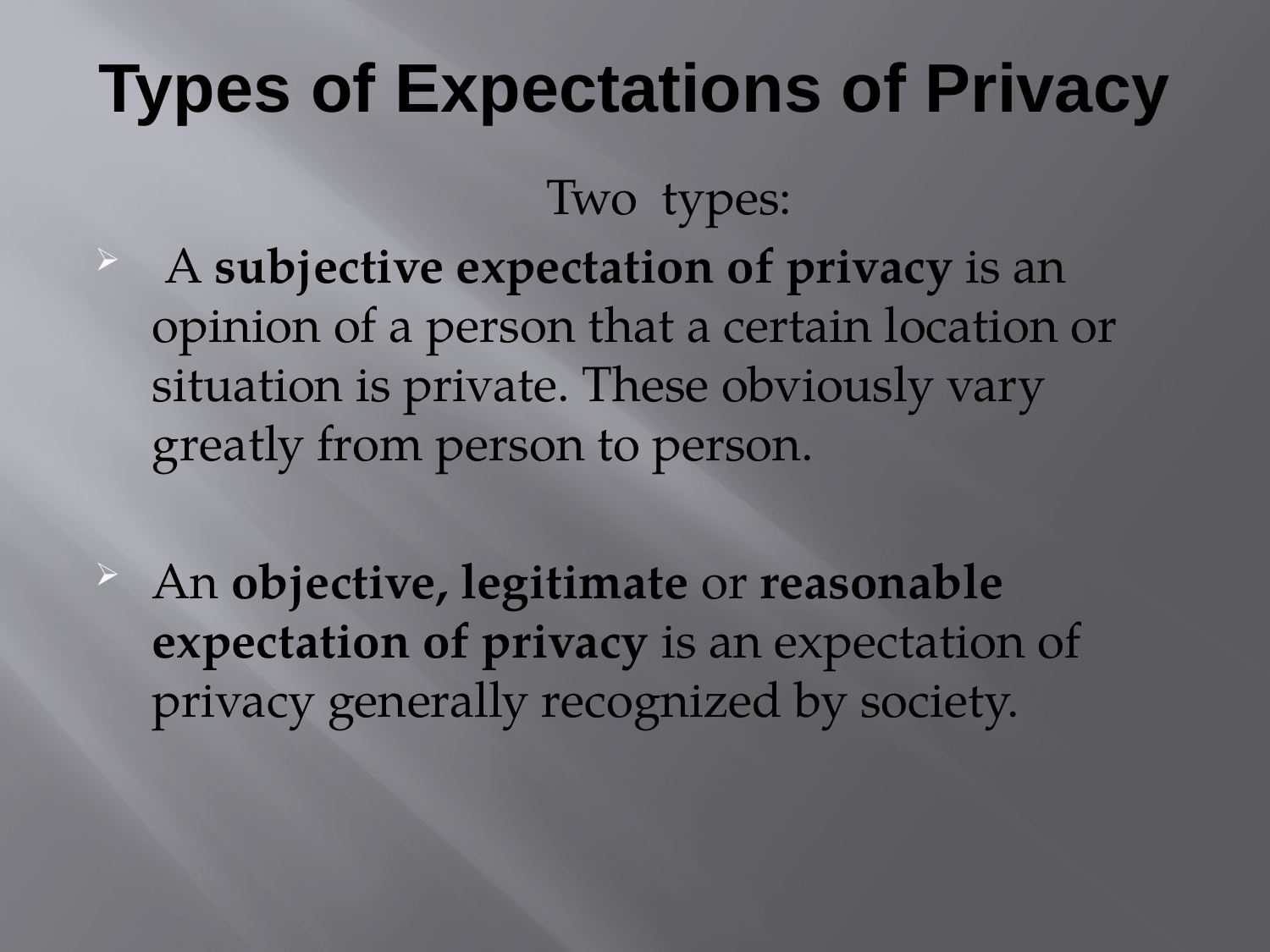

# Types of Expectations of Privacy
     Two  types:
 A subjective expectation of privacy is an opinion of a person that a certain location or situation is private. These obviously vary greatly from person to person.

An objective, legitimate or reasonable expectation of privacy is an expectation of privacy generally recognized by society.